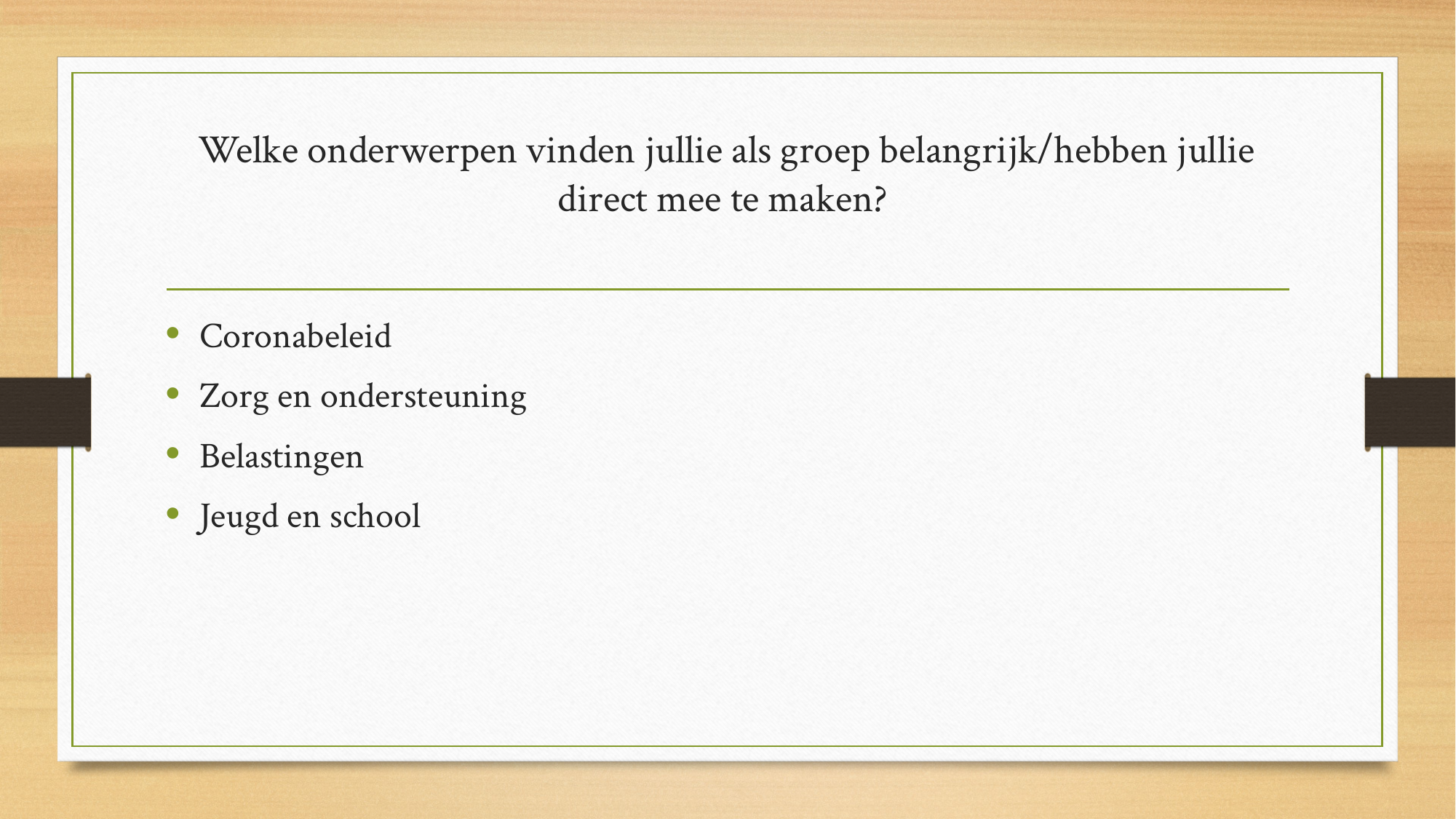

# Welke onderwerpen vinden jullie als groep belangrijk/hebben jullie direct mee te maken?
Coronabeleid
Zorg en ondersteuning
Belastingen
Jeugd en school